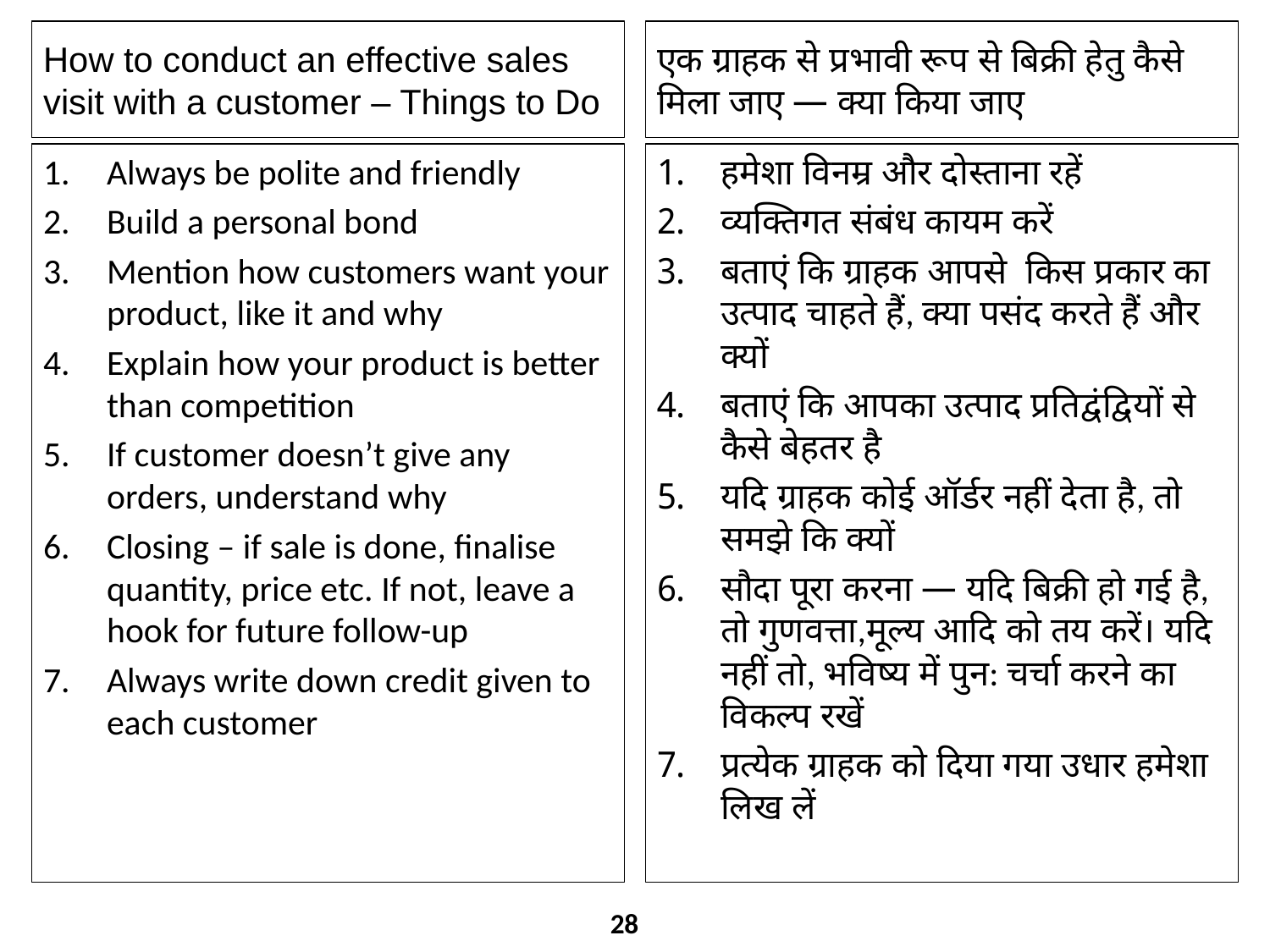

How to conduct an effective sales visit with a customer – Things to Do
एक ग्राहक से प्रभावी रूप से बिक्री हेतु कैसे मिला जाए — क्या किया जाए
Always be polite and friendly
Build a personal bond
Mention how customers want your product, like it and why
Explain how your product is better than competition
If customer doesn’t give any orders, understand why
Closing – if sale is done, finalise quantity, price etc. If not, leave a hook for future follow-up
Always write down credit given to each customer
हमेशा विनम्र और दोस्ताना रहें
व्यक्तिगत संबंध कायम करें
बताएं कि ग्राहक आपसे  किस प्रकार का उत्पाद चाहते हैं, क्या पसंद करते हैं और क्यों
बताएं कि आपका उत्पाद प्रतिद्वंद्वियों से कैसे बेहतर है
यदि ग्राहक कोई ऑर्डर नहीं देता है, तो समझे कि क्यों
सौदा पूरा करना — यदि बिक्री हो गई है, तो गुणवत्ता,मूल्य आदि को तय करें। यदि नहीं तो, भविष्य में पुन: चर्चा करने का विकल्प रखें
प्रत्येक ग्राहक को दिया गया उधार हमेशा लिख लें
28